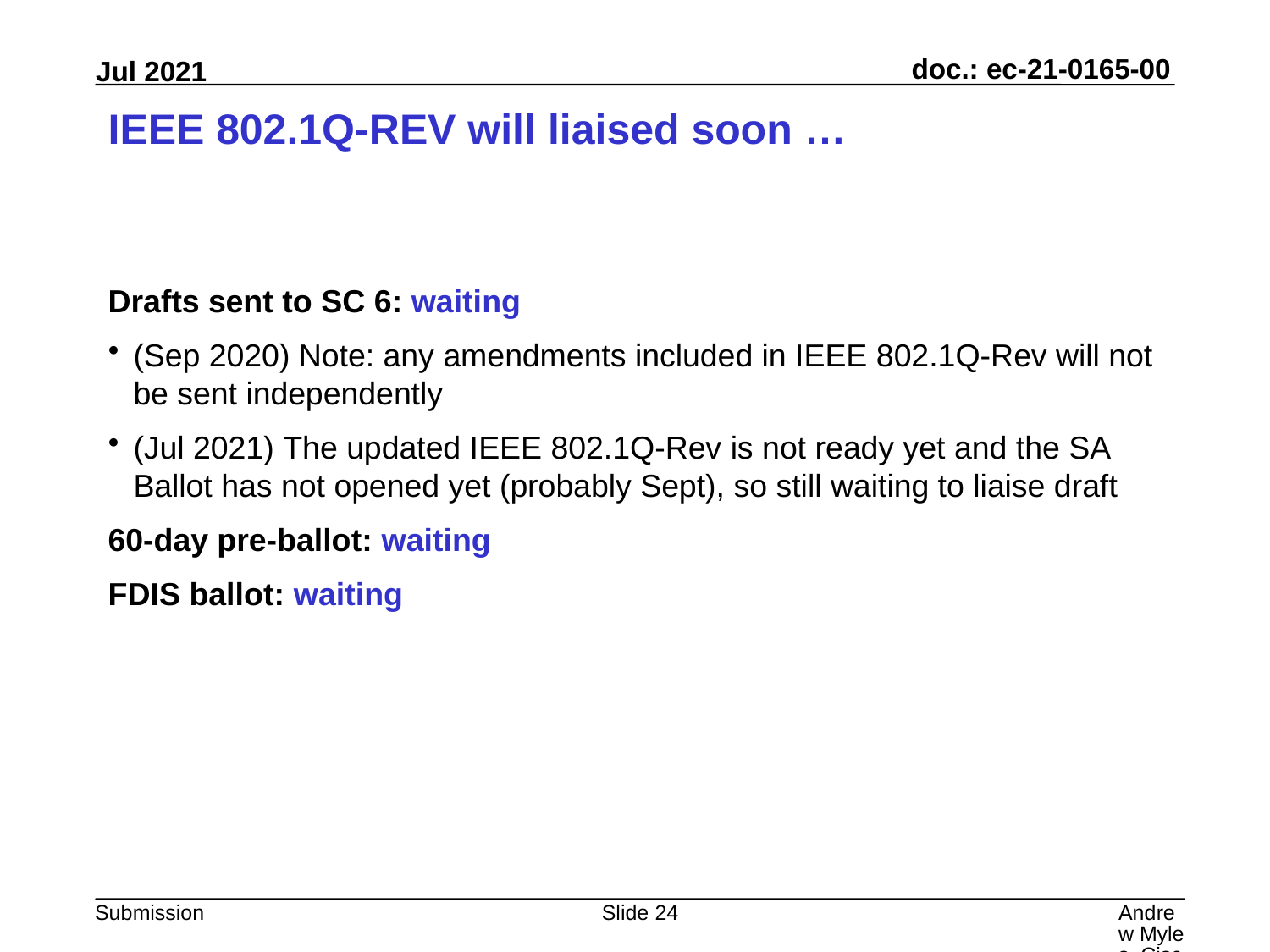

# IEEE 802.1Q-REV will liaised soon …
Drafts sent to SC 6: waiting
(Sep 2020) Note: any amendments included in IEEE 802.1Q-Rev will not be sent independently
(Jul 2021) The updated IEEE 802.1Q-Rev is not ready yet and the SA Ballot has not opened yet (probably Sept), so still waiting to liaise draft
60-day pre-ballot: waiting
FDIS ballot: waiting
Slide 24
Andrew Myles, Cisco